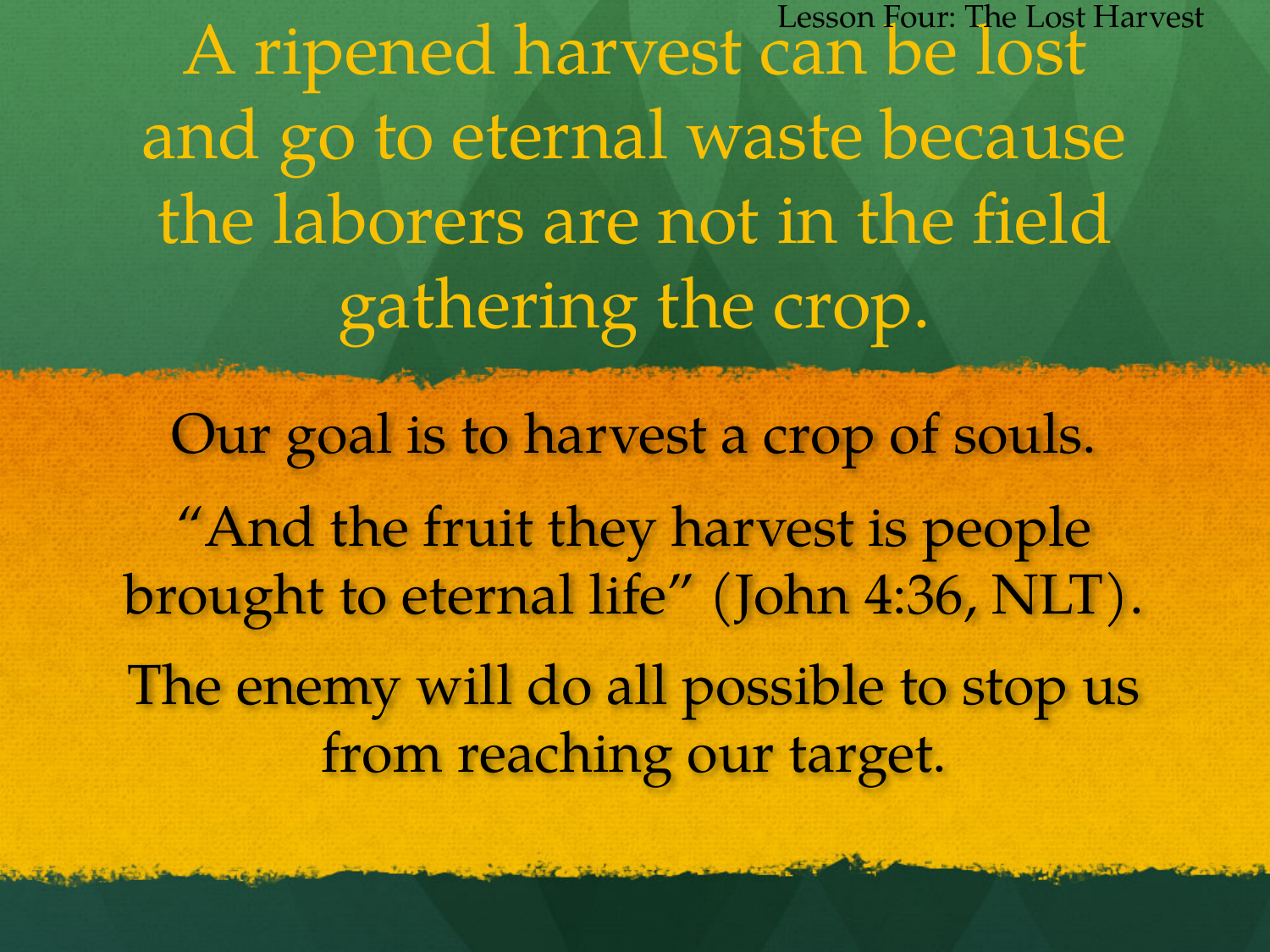

Lesson Four: The Lost Harvest

A ripened harvest can be lost and go to eternal waste because the laborers are not in the field gathering the crop.
Our goal is to harvest a crop of souls.
“And the fruit they harvest is people brought to eternal life” (John 4:36, NLT).
The enemy will do all possible to stop us from reaching our target.